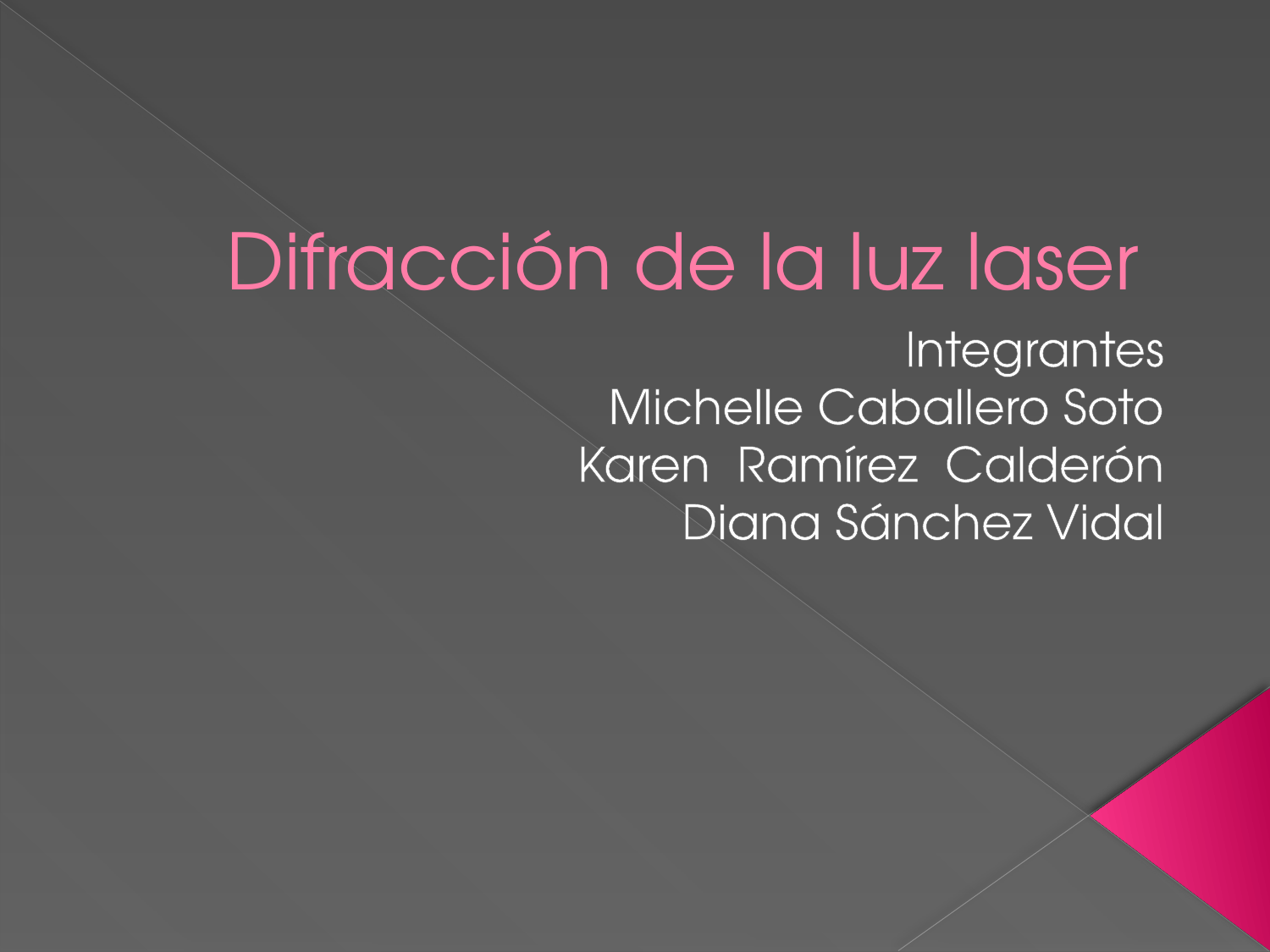

# Difracción de la luz laser
Integrantes
Michelle Caballero Soto
Karen  Ramírez  Calderón
Diana Sánchez Vidal